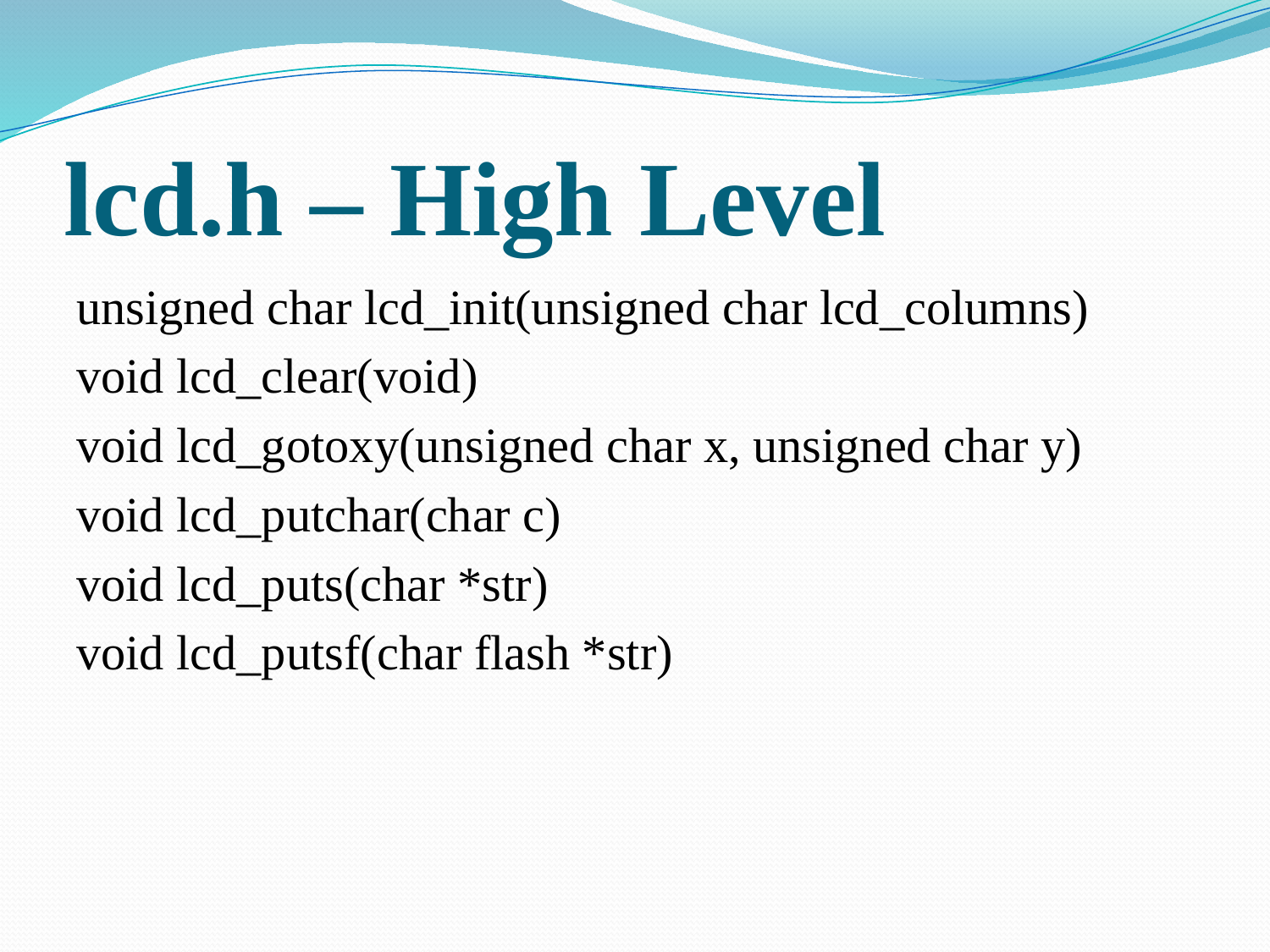

# lcd.h – High Level
unsigned char lcd_init(unsigned char lcd_columns)
void lcd_clear(void)
void lcd_gotoxy(unsigned char x, unsigned char y)
void lcd_putchar(char c)
void lcd_puts(char *str)
void lcd_putsf(char flash *str)